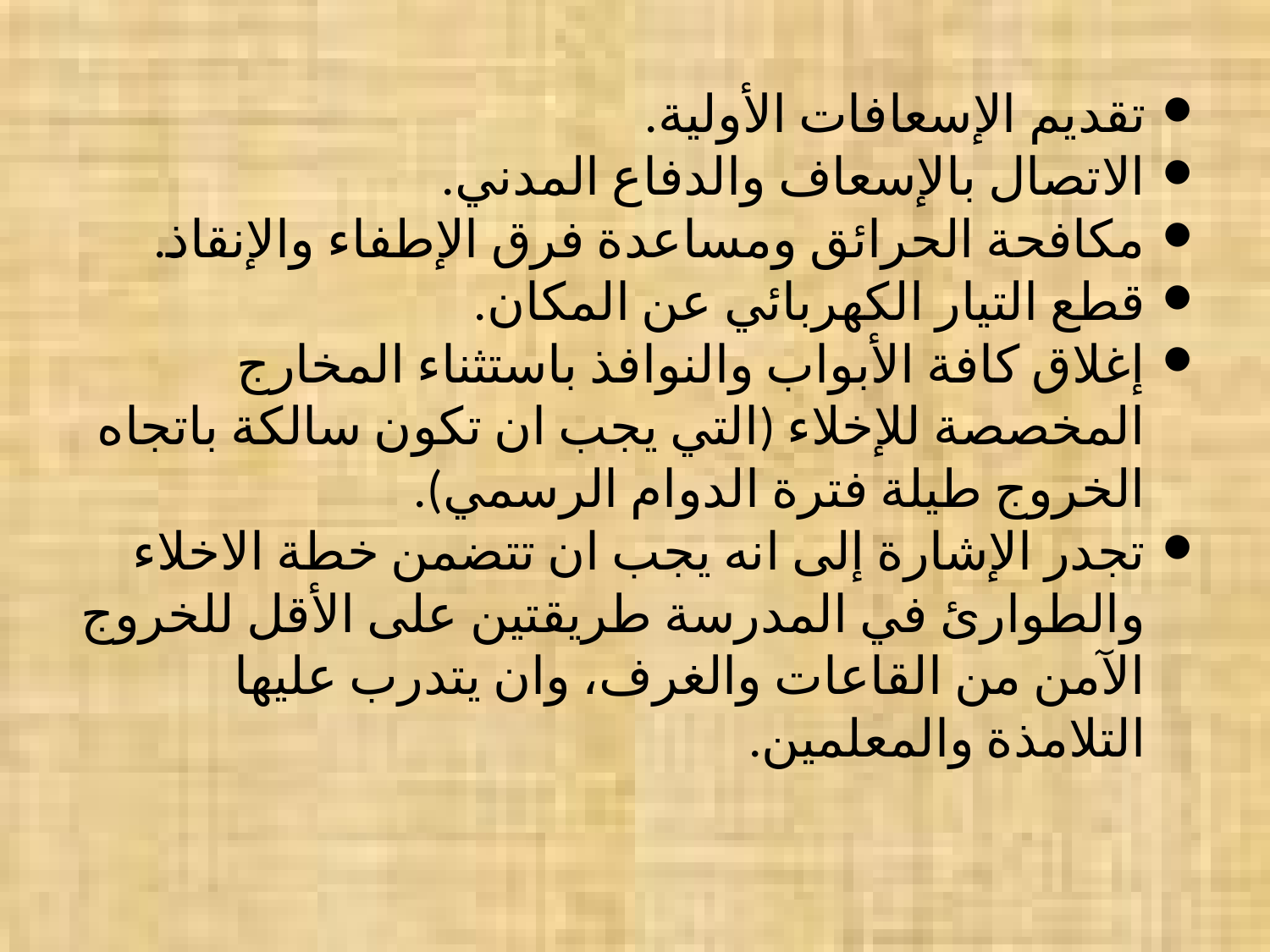

تقديم الإسعافات الأولية.
الاتصال بالإسعاف والدفاع المدني.
مكافحة الحرائق ومساعدة فرق الإطفاء والإنقاذ.
قطع التيار الكهربائي عن المكان.
إغلاق كافة الأبواب والنوافذ باستثناء المخارج المخصصة للإخلاء (التي يجب ان تكون سالكة باتجاه الخروج طيلة فترة الدوام الرسمي).
تجدر الإشارة إلى انه يجب ان تتضمن خطة الاخلاء والطوارئ في المدرسة طريقتين على الأقل للخروج الآمن من القاعات والغرف، وان يتدرب عليها التلامذة والمعلمين.